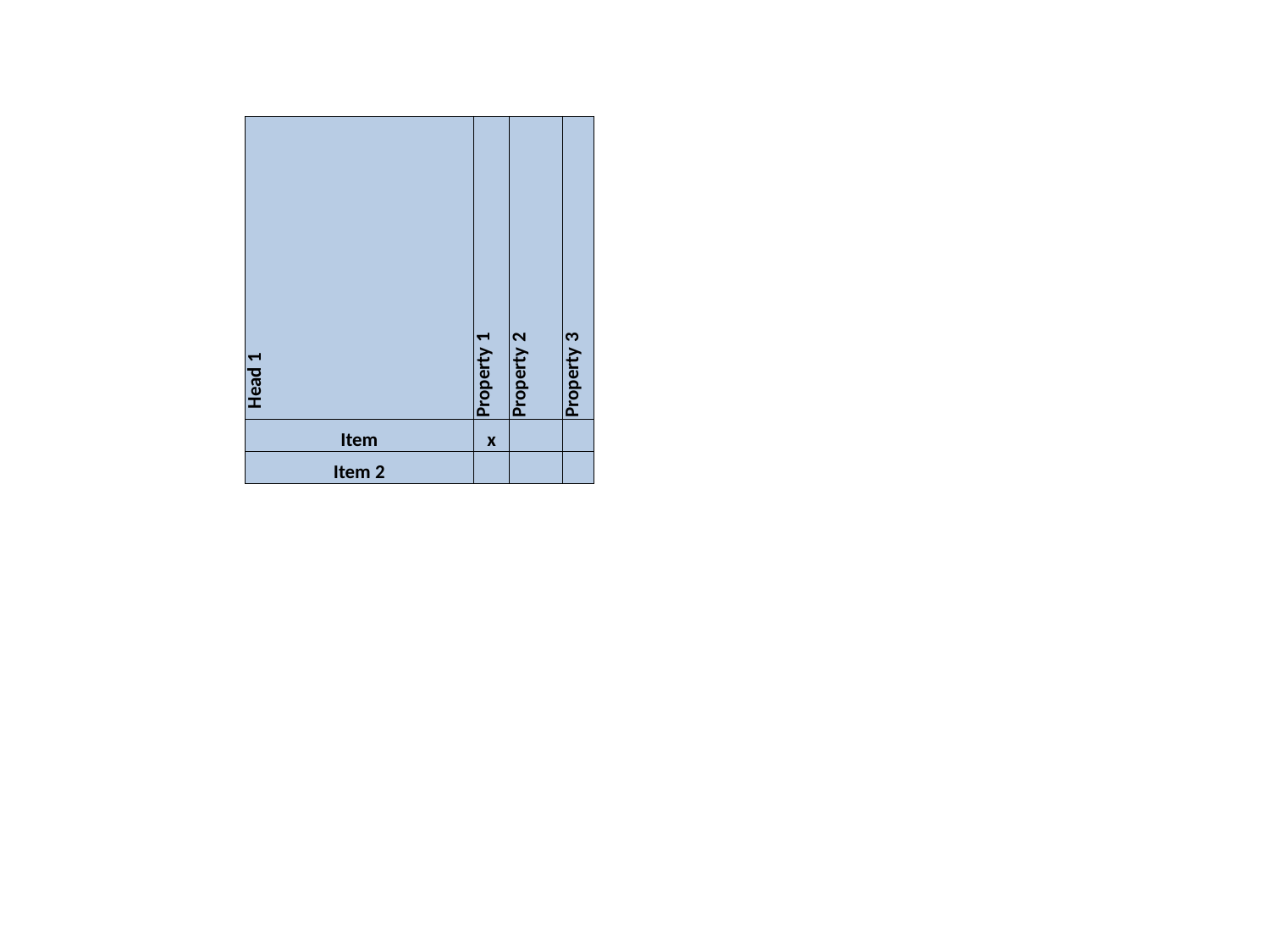

| Head 1 | Property 1 | Property 2 | Property 3 |
| --- | --- | --- | --- |
| Item | x |  |  |
| Item 2 |  |  |  |